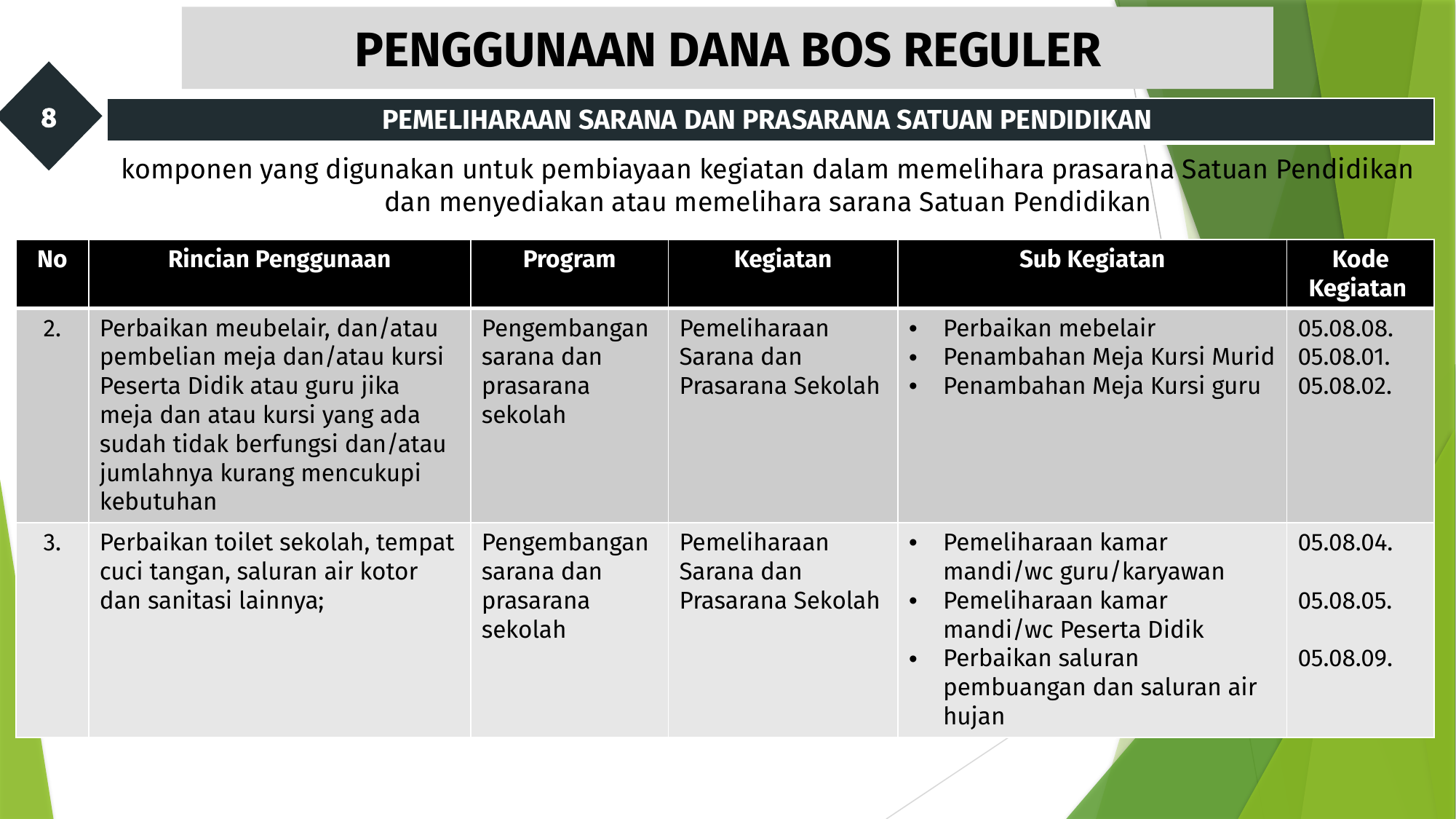

PENGGUNAAN DANA BOS REGULER
8
| PEMELIHARAAN SARANA DAN PRASARANA SATUAN PENDIDIKAN |
| --- |
komponen yang digunakan untuk pembiayaan kegiatan dalam memelihara prasarana Satuan Pendidikan dan menyediakan atau memelihara sarana Satuan Pendidikan
| No | Rincian Penggunaan | Program | Kegiatan | Sub Kegiatan | Kode Kegiatan |
| --- | --- | --- | --- | --- | --- |
| 2. | Perbaikan meubelair, dan/atau pembelian meja dan/atau kursi Peserta Didik atau guru jika meja dan atau kursi yang ada sudah tidak berfungsi dan/atau jumlahnya kurang mencukupi kebutuhan | Pengembangan sarana dan prasarana sekolah | Pemeliharaan Sarana dan Prasarana Sekolah | Perbaikan mebelair Penambahan Meja Kursi Murid Penambahan Meja Kursi guru | 05.08.08. 05.08.01. 05.08.02. |
| 3. | Perbaikan toilet sekolah, tempat cuci tangan, saluran air kotor dan sanitasi lainnya; | Pengembangan sarana dan prasarana sekolah | Pemeliharaan Sarana dan Prasarana Sekolah | Pemeliharaan kamar mandi/wc guru/karyawan Pemeliharaan kamar mandi/wc Peserta Didik Perbaikan saluran pembuangan dan saluran air hujan | 05.08.04. 05.08.05. 05.08.09. |